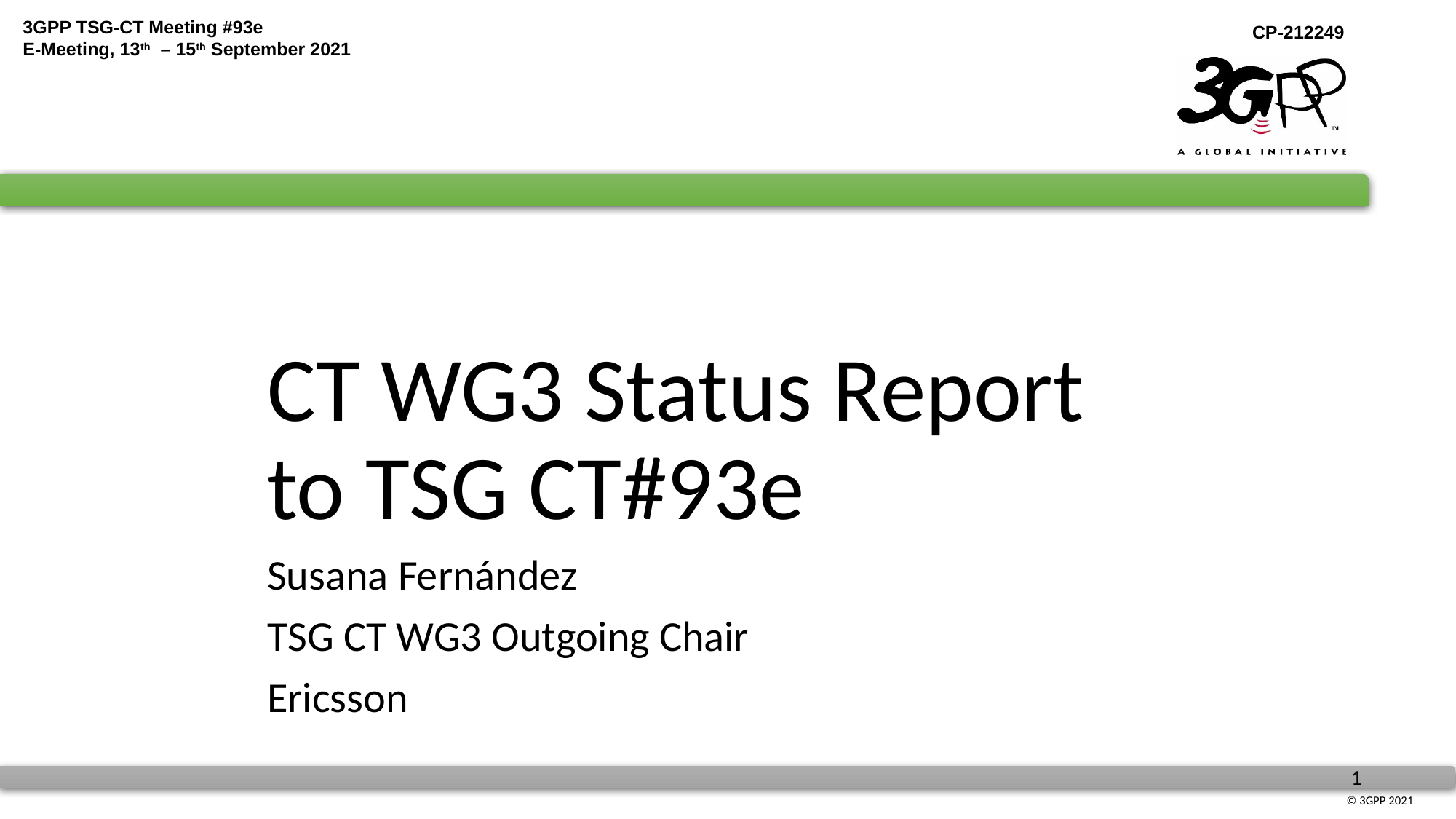

# CT WG3 Status Report to TSG CT#93e
Susana Fernández
TSG CT WG3 Outgoing Chair
Ericsson